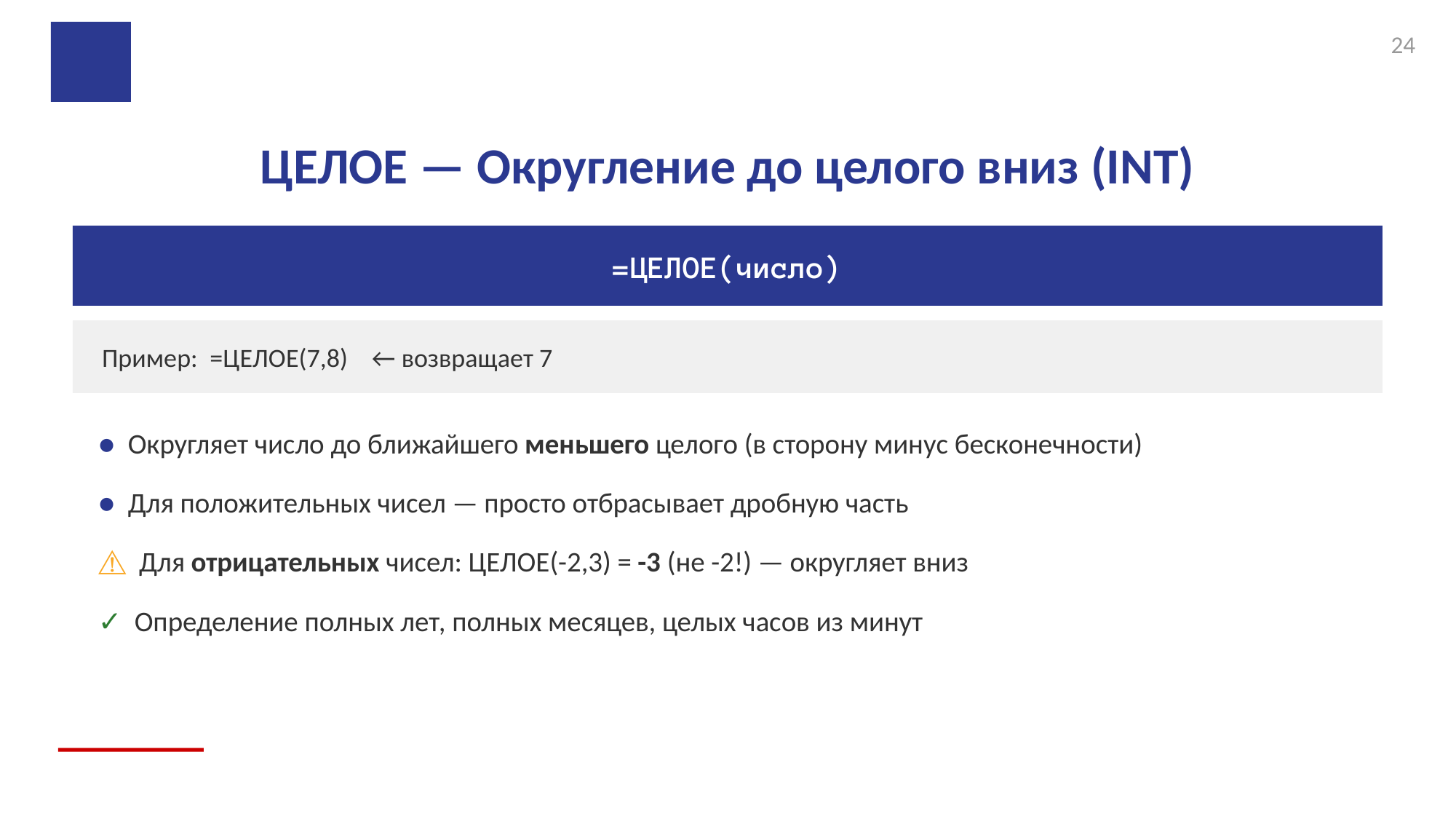

24

ЦЕЛОЕ — Округление до целого вниз (INT)

=ЦЕЛОЕ(число)

Пример:  =ЦЕЛОЕ(7,8)    ← возвращает 7
●  Округляет число до ближайшего меньшего целого (в сторону минус бесконечности)
●  Для положительных чисел — просто отбрасывает дробную часть
⚠  Для отрицательных чисел: ЦЕЛОЕ(-2,3) = -3 (не -2!) — округляет вниз
✓  Определение полных лет, полных месяцев, целых часов из минут